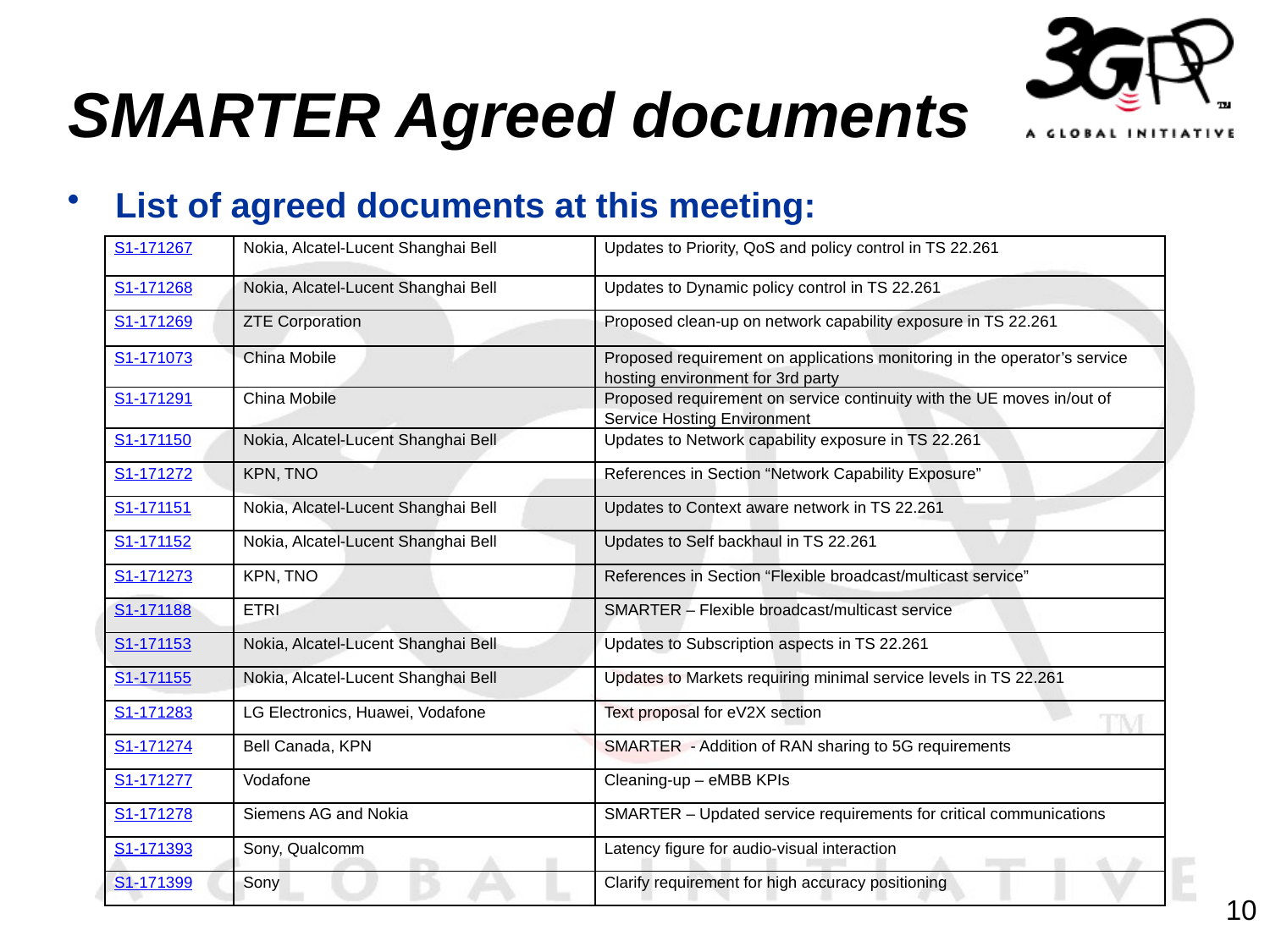

# SMARTER Agreed documents
List of agreed documents at this meeting:

| S1-171267 | Nokia, Alcatel-Lucent Shanghai Bell | Updates to Priority, QoS and policy control in TS 22.261 |
| --- | --- | --- |
| S1-171268 | Nokia, Alcatel-Lucent Shanghai Bell | Updates to Dynamic policy control in TS 22.261 |
| S1-171269 | ZTE Corporation | Proposed clean-up on network capability exposure in TS 22.261 |
| S1-171073 | China Mobile | Proposed requirement on applications monitoring in the operator’s service hosting environment for 3rd party |
| S1-171291 | China Mobile | Proposed requirement on service continuity with the UE moves in/out of Service Hosting Environment |
| S1-171150 | Nokia, Alcatel-Lucent Shanghai Bell | Updates to Network capability exposure in TS 22.261 |
| S1-171272 | KPN, TNO | References in Section “Network Capability Exposure” |
| S1-171151 | Nokia, Alcatel-Lucent Shanghai Bell | Updates to Context aware network in TS 22.261 |
| S1-171152 | Nokia, Alcatel-Lucent Shanghai Bell | Updates to Self backhaul in TS 22.261 |
| S1-171273 | KPN, TNO | References in Section “Flexible broadcast/multicast service” |
| S1-171188 | ETRI | SMARTER – Flexible broadcast/multicast service |
| S1-171153 | Nokia, Alcatel-Lucent Shanghai Bell | Updates to Subscription aspects in TS 22.261 |
| S1-171155 | Nokia, Alcatel-Lucent Shanghai Bell | Updates to Markets requiring minimal service levels in TS 22.261 |
| S1-171283 | LG Electronics, Huawei, Vodafone | Text proposal for eV2X section |
| S1-171274 | Bell Canada, KPN | SMARTER - Addition of RAN sharing to 5G requirements |
| S1-171277 | Vodafone | Cleaning-up – eMBB KPIs |
| S1-171278 | Siemens AG and Nokia | SMARTER – Updated service requirements for critical communications |
| S1-171393 | Sony, Qualcomm | Latency figure for audio-visual interaction |
| S1-171399 | Sony | Clarify requirement for high accuracy positioning |
10